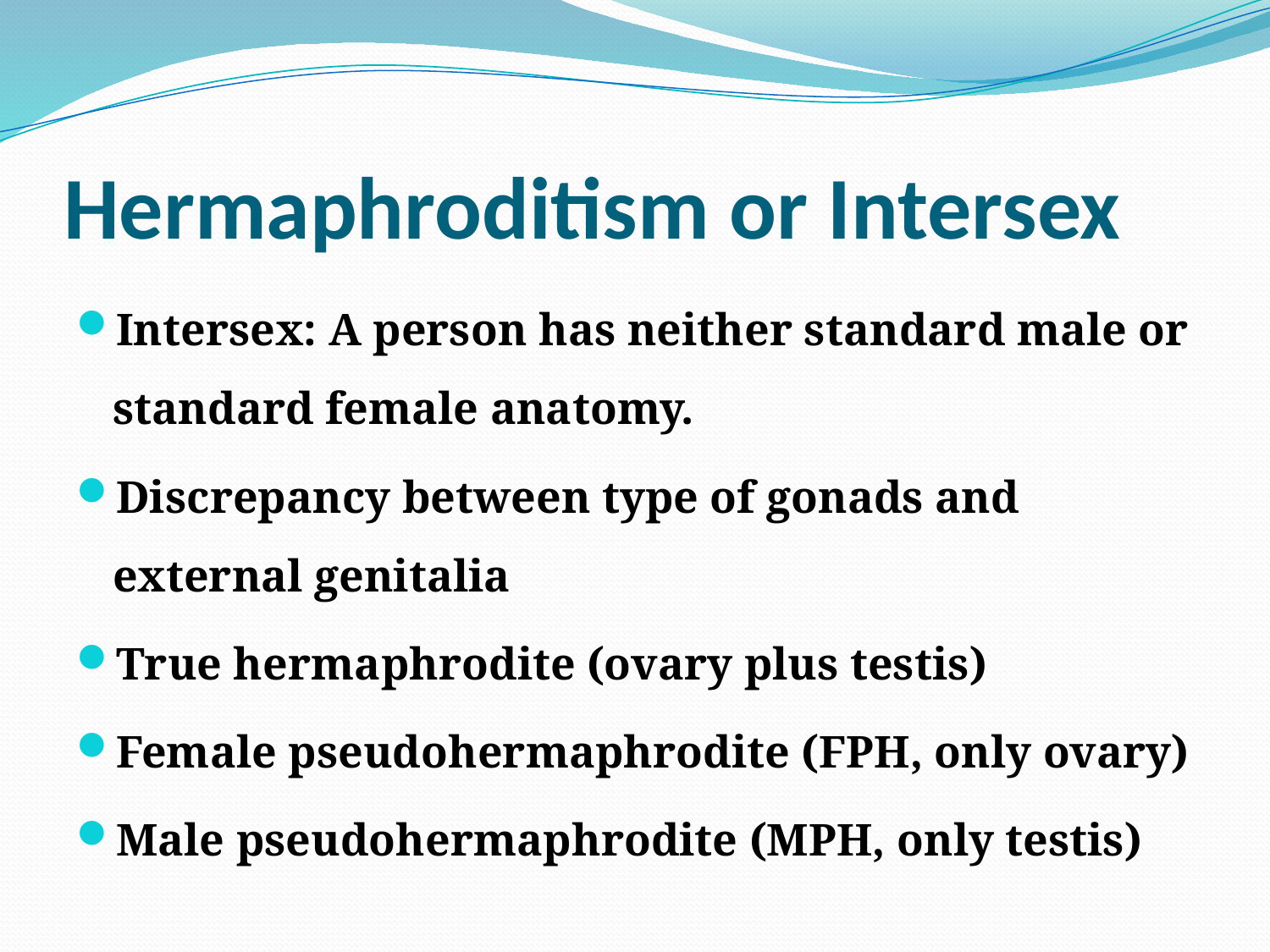

# Hermaphroditism or Intersex
Intersex: A person has neither standard male or standard female anatomy.
Discrepancy between type of gonads and external genitalia
True hermaphrodite (ovary plus testis)
Female pseudohermaphrodite (FPH, only ovary)
Male pseudohermaphrodite (MPH, only testis)